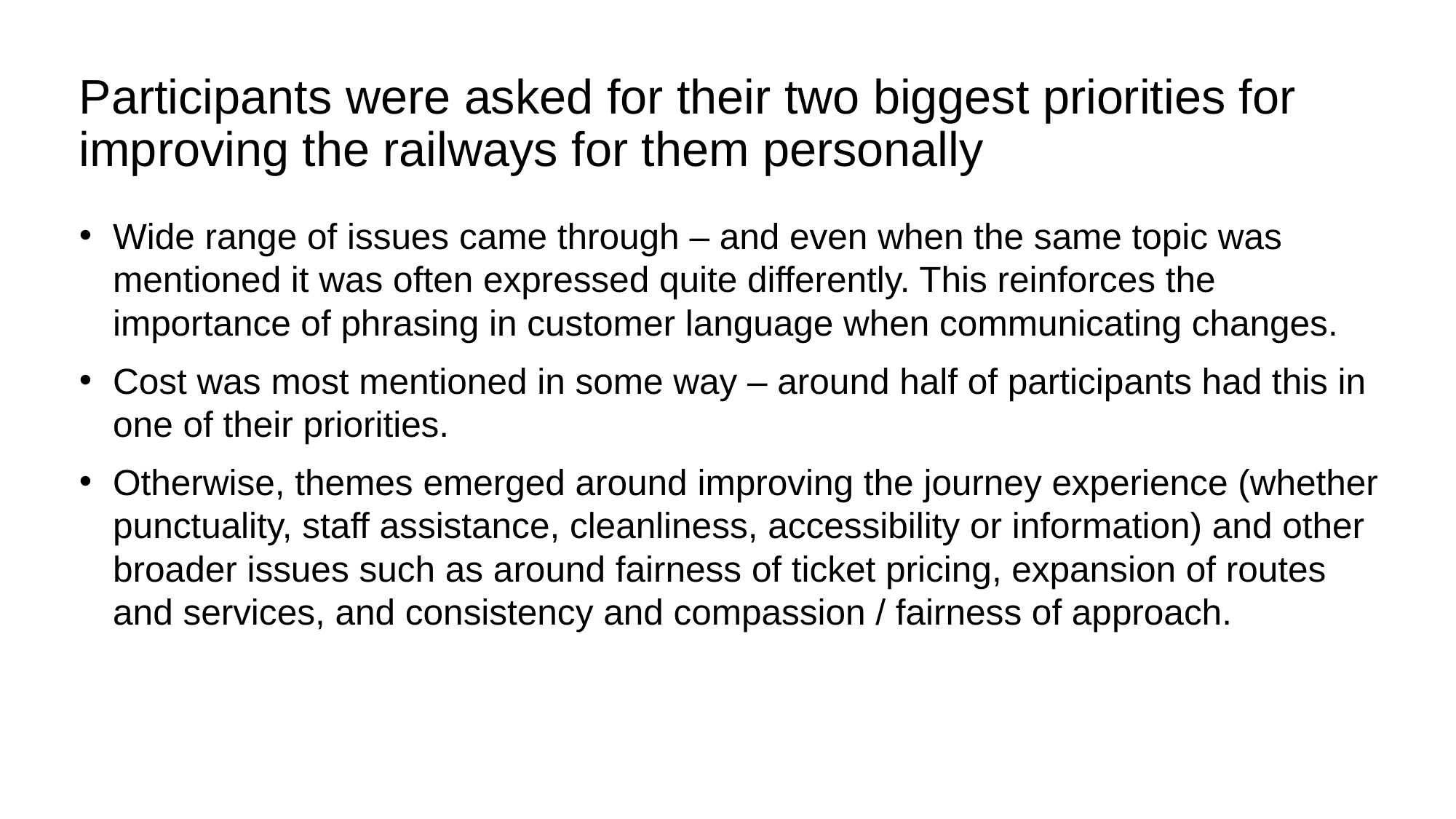

# Participants were asked for their two biggest priorities for improving the railways for them personally
Wide range of issues came through – and even when the same topic was mentioned it was often expressed quite differently. This reinforces the importance of phrasing in customer language when communicating changes.
Cost was most mentioned in some way – around half of participants had this in one of their priorities.
Otherwise, themes emerged around improving the journey experience (whether punctuality, staff assistance, cleanliness, accessibility or information) and other broader issues such as around fairness of ticket pricing, expansion of routes and services, and consistency and compassion / fairness of approach.